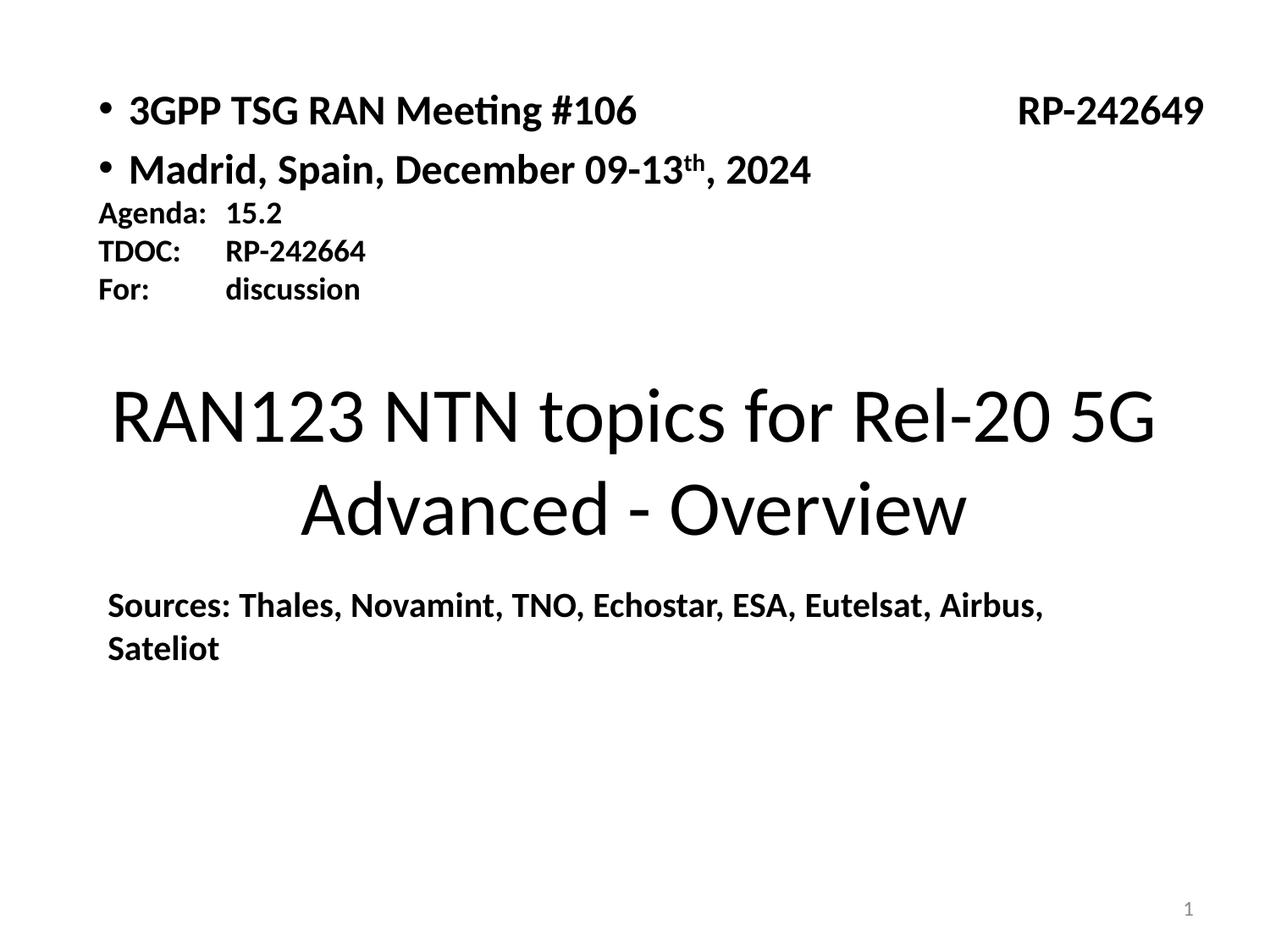

3GPP TSG RAN Meeting #106			RP-242649
Madrid, Spain, December 09-13th, 2024
Agenda:	15.2
TDOC:	RP-242664
For:	discussion
# RAN123 NTN topics for Rel-20 5G Advanced - Overview
Sources: Thales, Novamint, TNO, Echostar, ESA, Eutelsat, Airbus, Sateliot
1